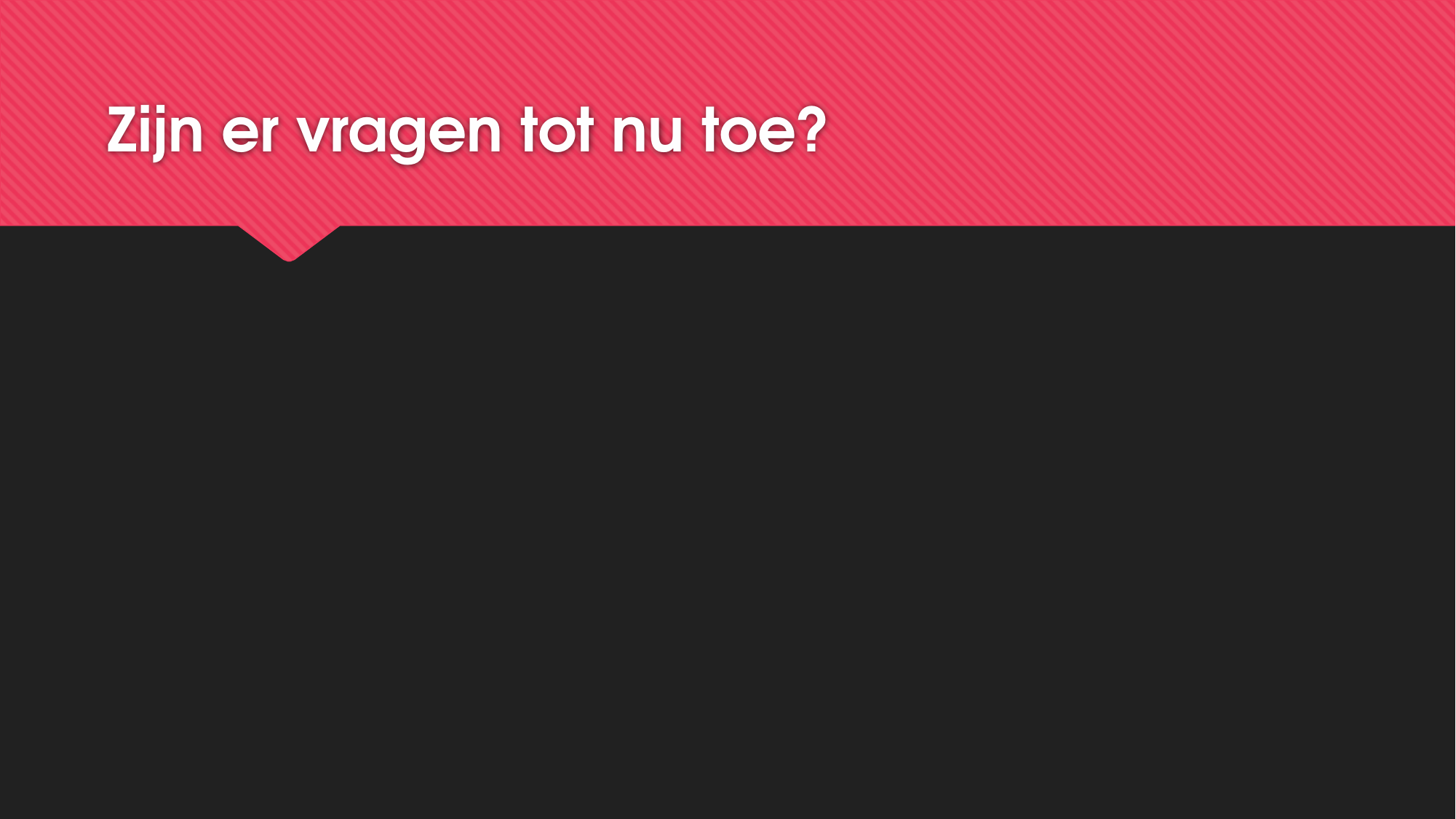

# Zijn er vragen tot nu toe?